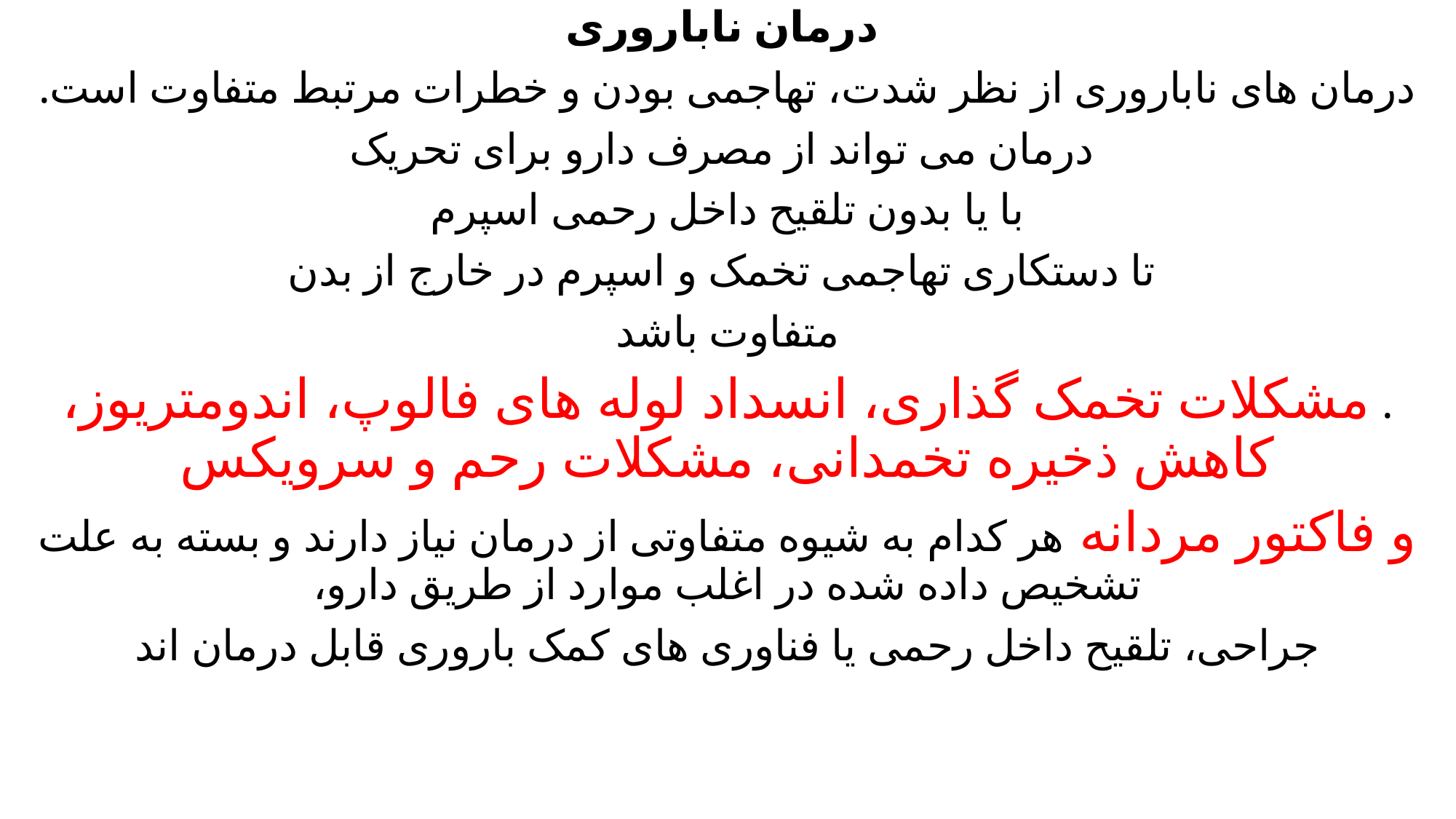

درمان ناباروری
درمان های ناباروری از نظر شدت، تهاجمی بودن و خطرات مرتبط متفاوت است.
 درمان می تواند از مصرف دارو برای تحریک
با یا بدون تلقیح داخل رحمی اسپرم
 تا دستکاری تهاجمی تخمک و اسپرم در خارج از بدن
متفاوت باشد
. مشکلات تخمک گذاری، انسداد لوله های فالوپ، اندومتریوز، کاهش ذخیره تخمدانی، مشکلات رحم و سرویکس
و فاکتور مردانه هر کدام به شیوه متفاوتی از درمان نیاز دارند و بسته به علت تشخیص داده شده در اغلب موارد از طریق دارو،
جراحی، تلقیح داخل رحمی یا فناوری های کمک باروری قابل درمان اند